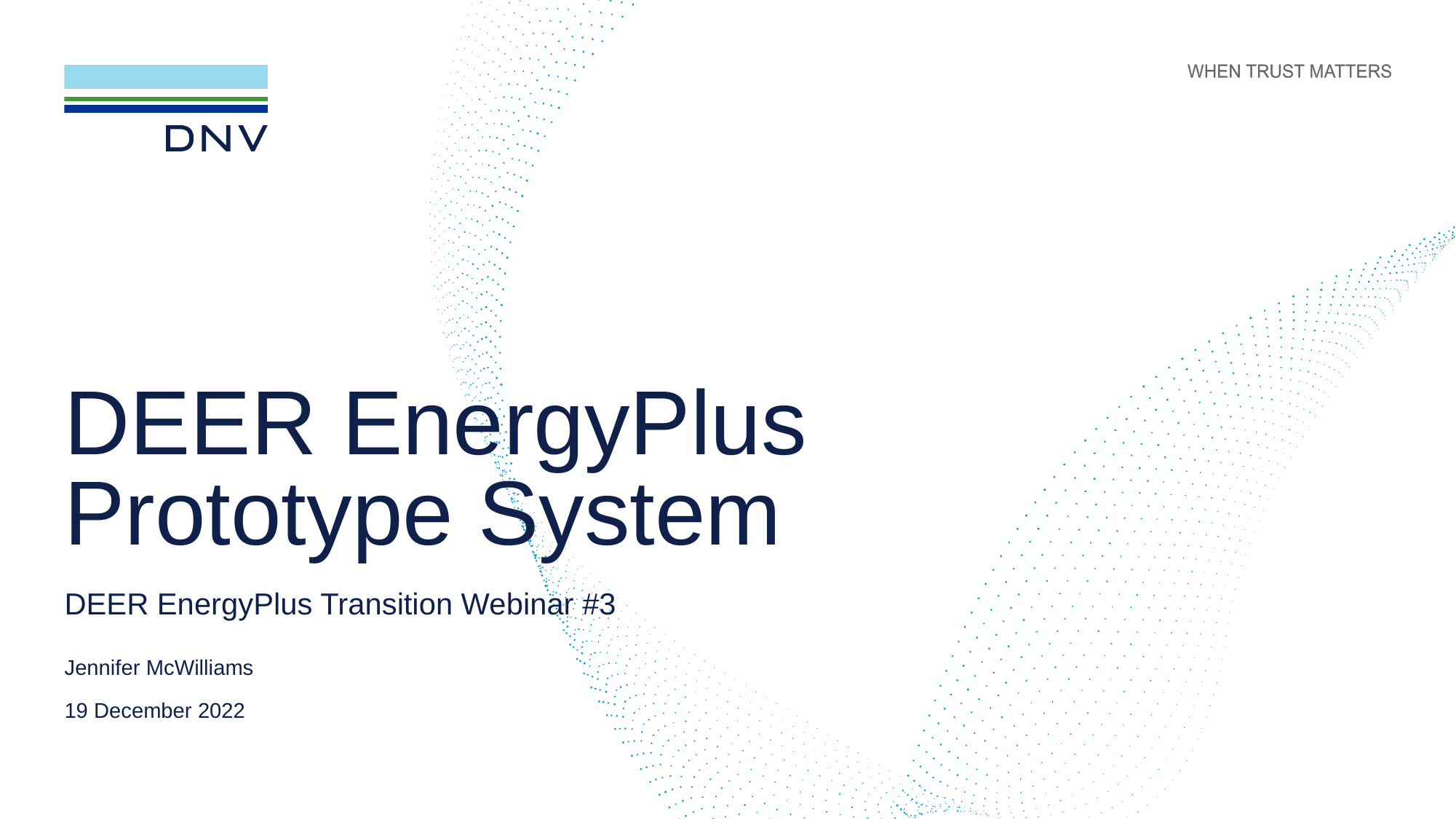

# DEER EnergyPlus Prototype System
DEER EnergyPlus Transition Webinar #3

Jennifer McWilliams

19 December 2022
1